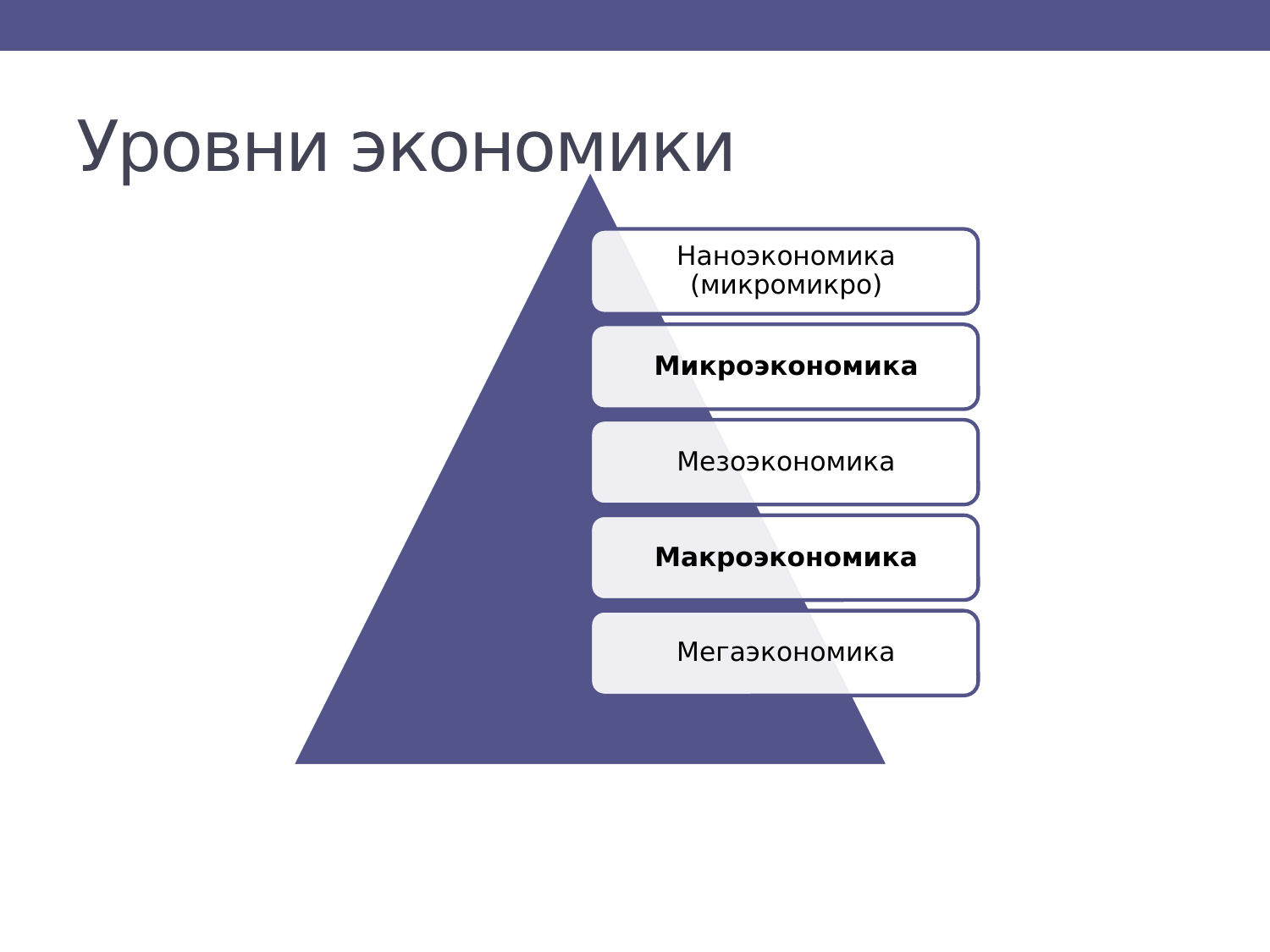

# Уровни экономики
Наноэкономика (микромикро)
Микроэкономика
Мезоэкономика
Макроэкономика
Мегаэкономика